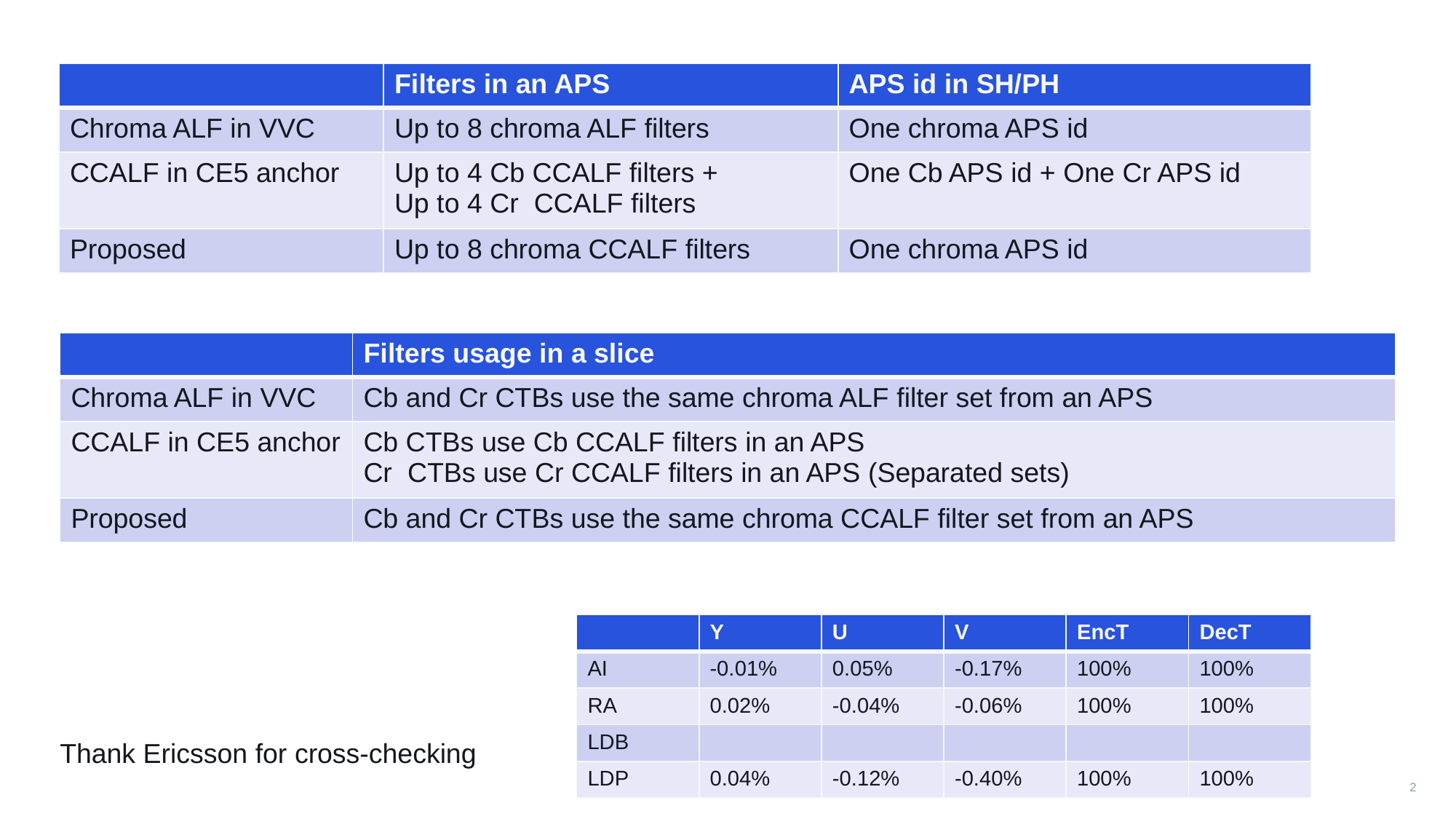

|  | Filters in an APS | APS id in SH/PH |
| --- | --- | --- |
| Chroma ALF in VVC | Up to 8 chroma ALF filters | One chroma APS id |
| CCALF in CE5 anchor | Up to 4 Cb CCALF filters + Up to 4 Cr CCALF filters | One Cb APS id + One Cr APS id |
| Proposed | Up to 8 chroma CCALF filters | One chroma APS id |
|  | Filters usage in a slice |
| --- | --- |
| Chroma ALF in VVC | Cb and Cr CTBs use the same chroma ALF filter set from an APS |
| CCALF in CE5 anchor | Cb CTBs use Cb CCALF filters in an APS Cr CTBs use Cr CCALF filters in an APS (Separated sets) |
| Proposed | Cb and Cr CTBs use the same chroma CCALF filter set from an APS |
|  | Y | U | V | EncT | DecT |
| --- | --- | --- | --- | --- | --- |
| AI | -0.01% | 0.05% | -0.17% | 100% | 100% |
| RA | 0.02% | -0.04% | -0.06% | 100% | 100% |
| LDB |  |  |  |  |  |
| LDP | 0.04% | -0.12% | -0.40% | 100% | 100% |
Thank Ericsson for cross-checking